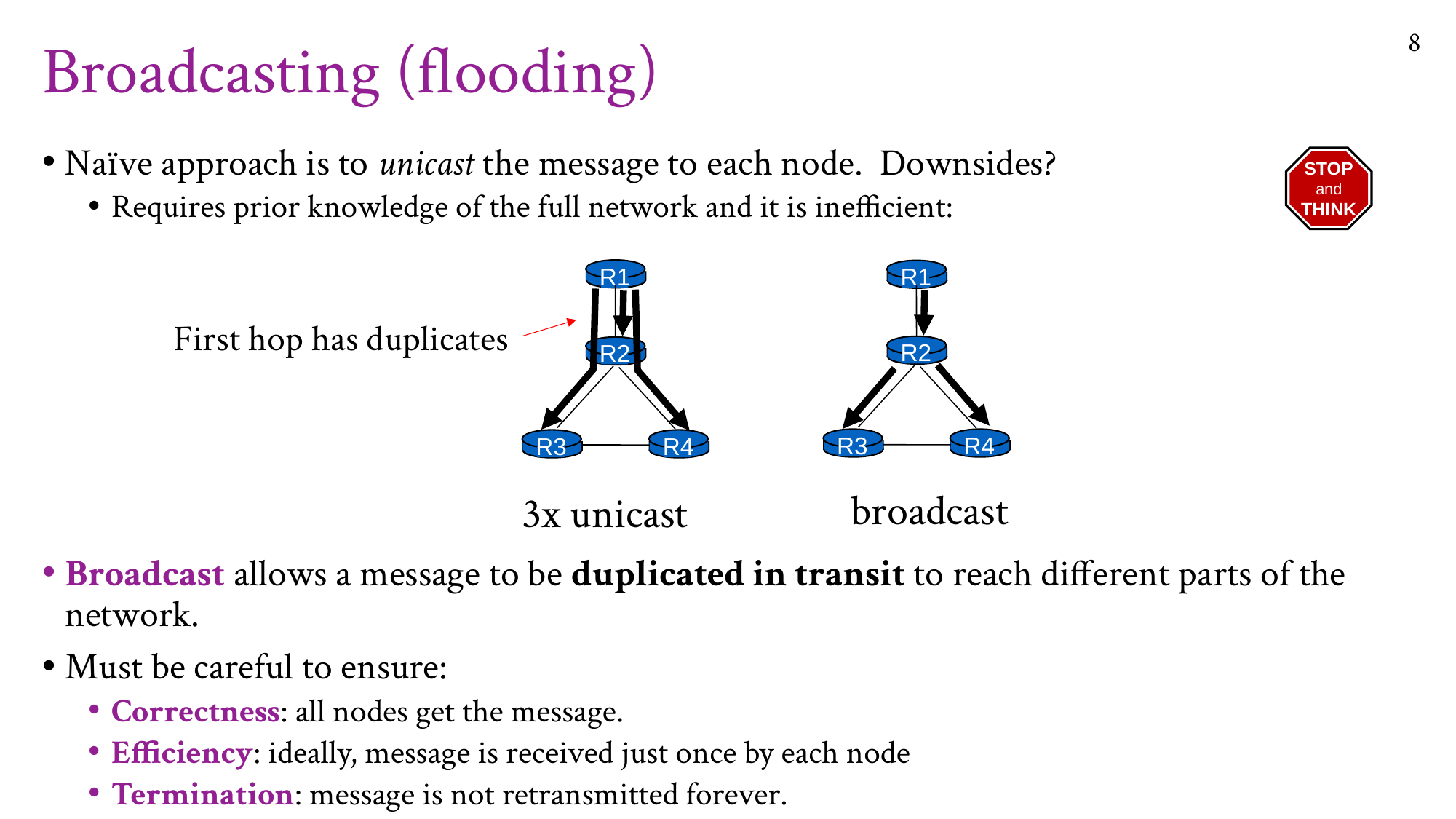

# Broadcasting (flooding)
Naïve approach is to unicast the message to each node.  Downsides?
Requires prior knowledge of the full network and it is inefficient:

Broadcast allows a message to be duplicated in transit to reach different parts of the network.
Must be careful to ensure:
Correctness: all nodes get the message.
Efficiency: ideally, message is received just once by each node
Termination: message is not retransmitted forever.

STOP
and
THINK

R1

R2

R3

R4

3x unicast
R1

R2

R3

R4

broadcast
First hop has duplicates